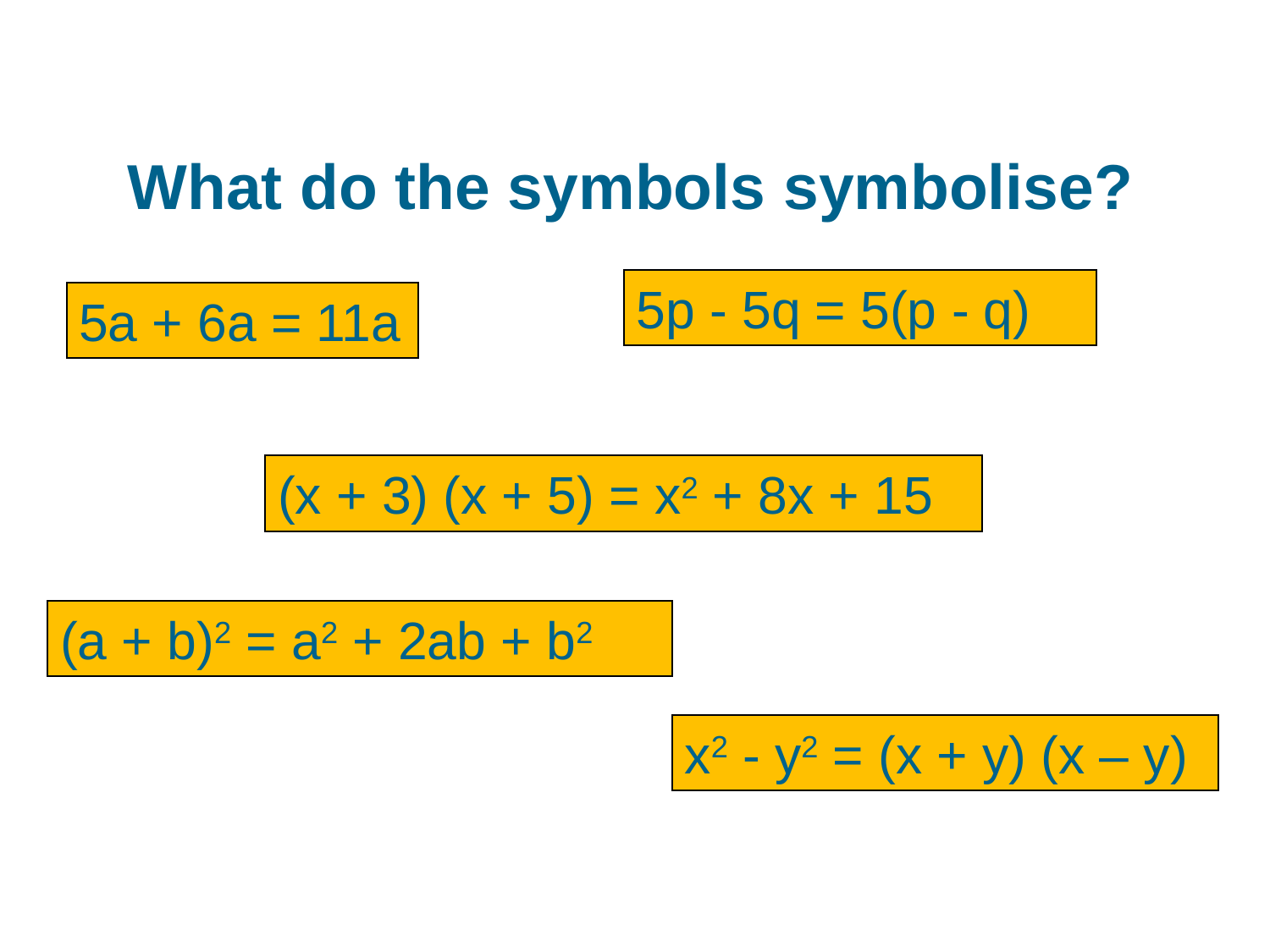

What do the symbols symbolise?
5p - 5q = 5(p - q)
5a + 6a = 11a
(x + 3) (x + 5) = x2 + 8x + 15
(a + b)2 = a2 + 2ab + b2
x2 - y2 = (x + y) (x – y)